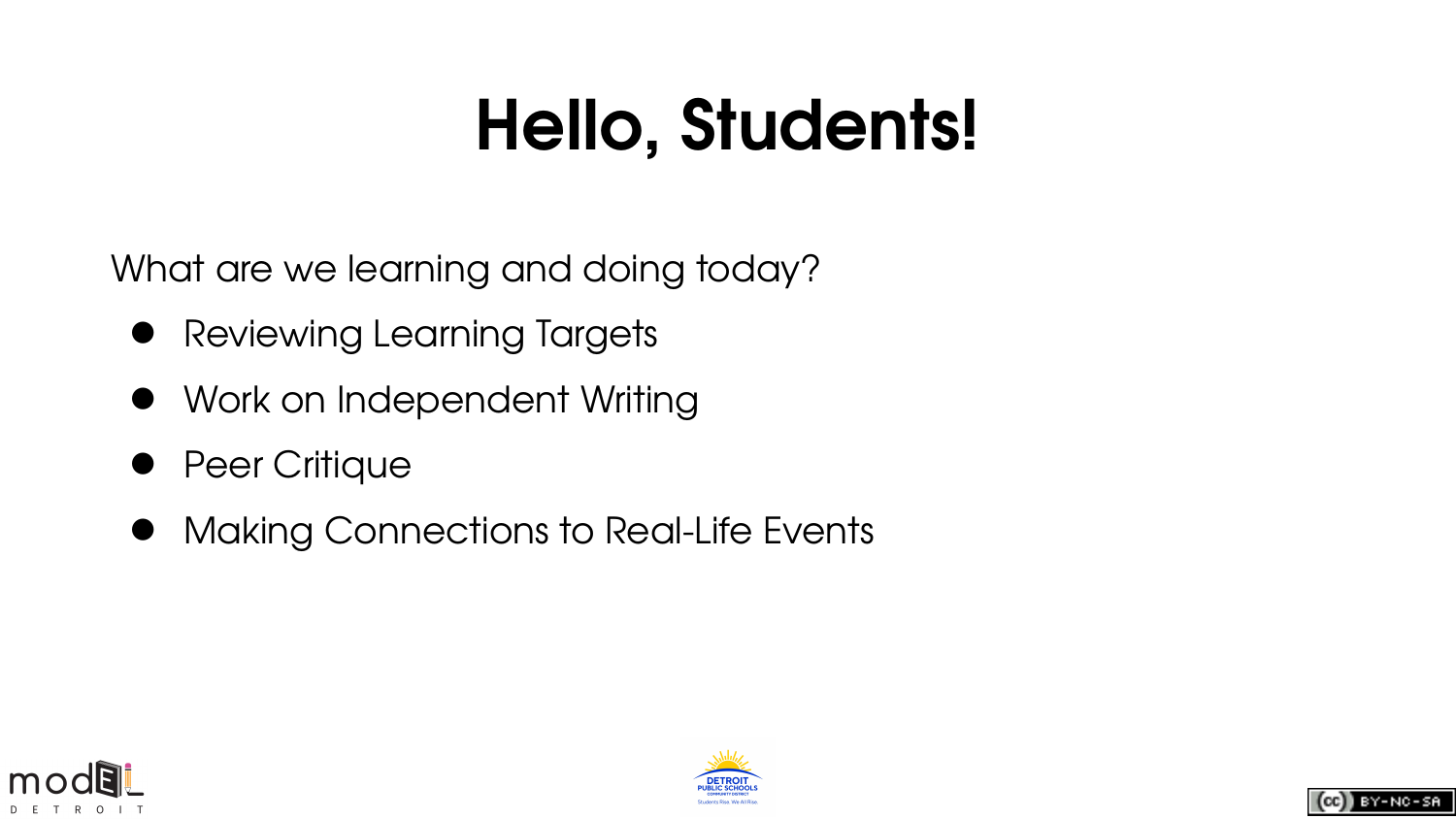

# Hello, Students!
What are we learning and doing today?
Reviewing Learning Targets
Work on Independent Writing
Peer Critique
Making Connections to Real-Life Events